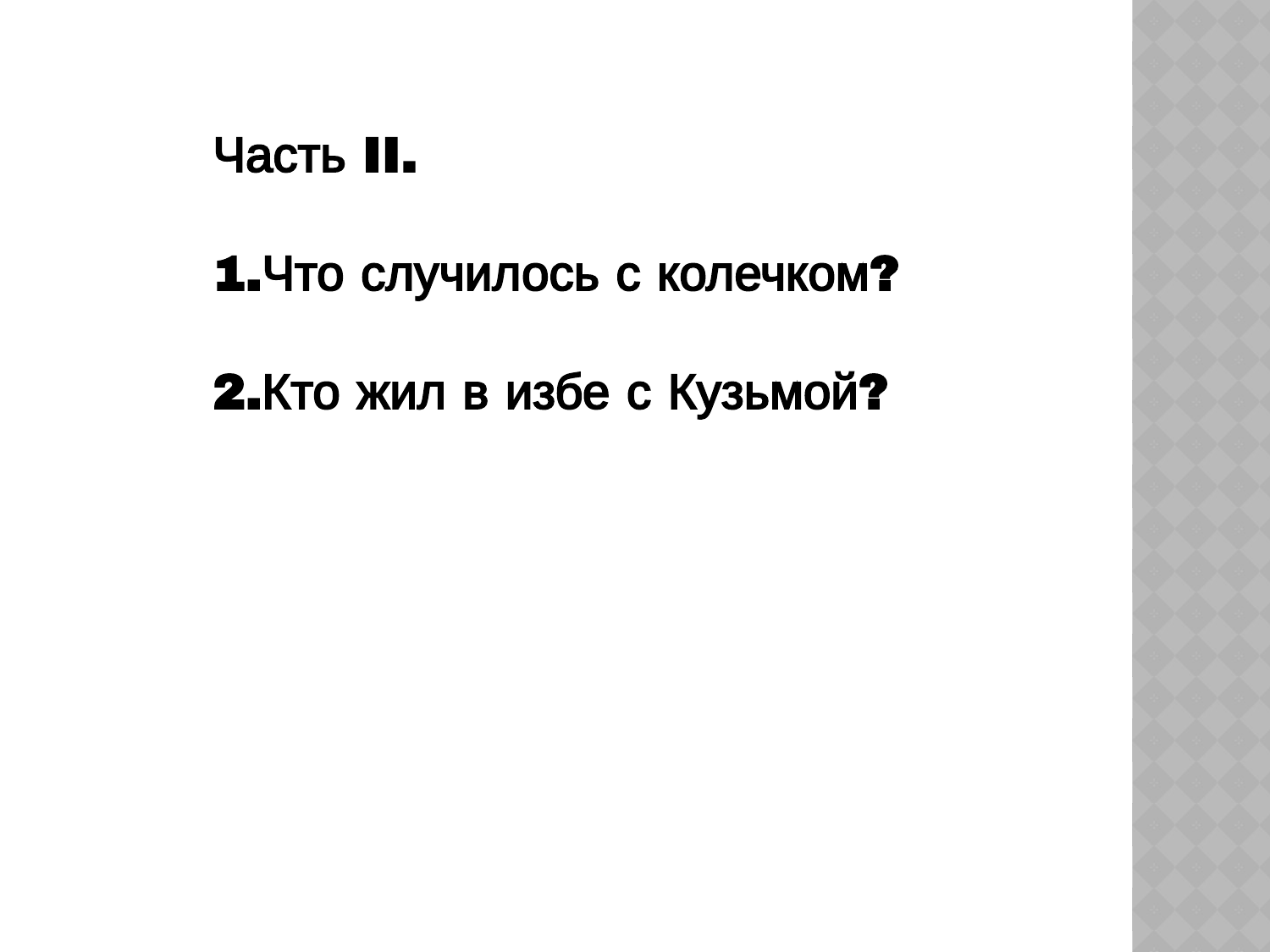

Часть II.

1.Что случилось с колечком?

2.Кто жил в избе с Кузьмой?